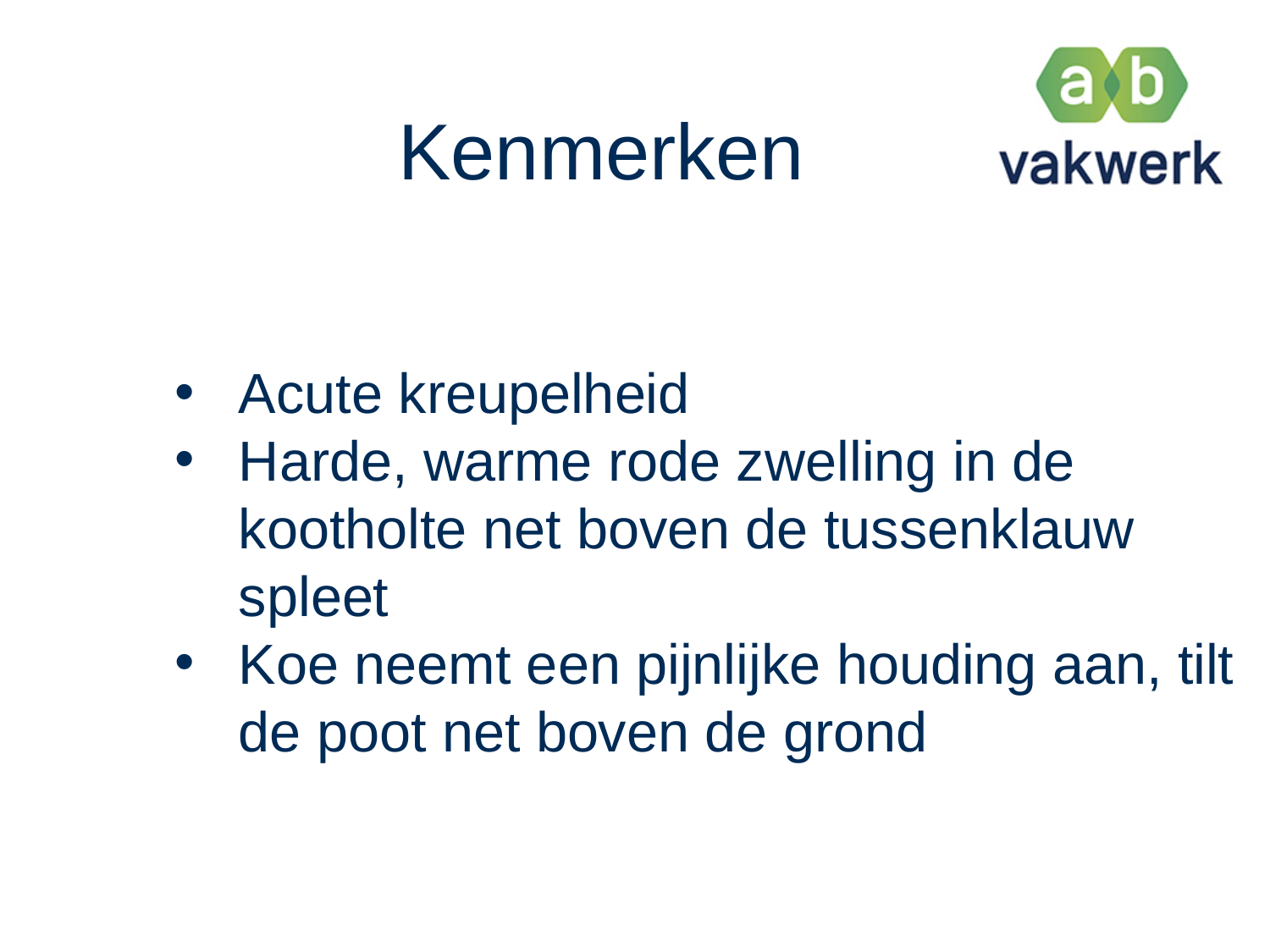

# Kenmerken
Acute kreupelheid
Harde, warme rode zwelling in de kootholte net boven de tussenklauw spleet
Koe neemt een pijnlijke houding aan, tilt de poot net boven de grond